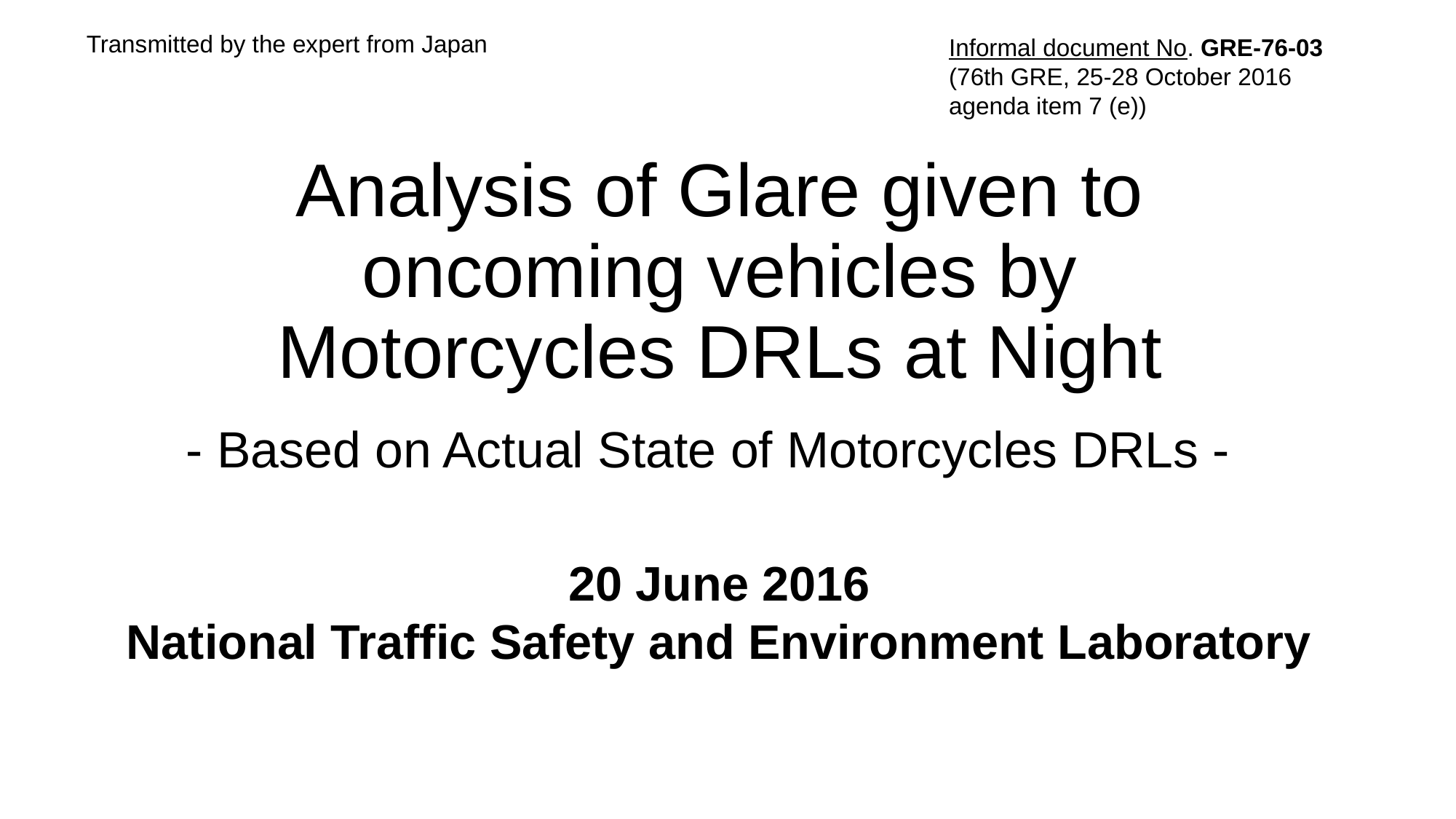

Transmitted by the expert from Japan
Informal document No. GRE-76-03
(76th GRE, 25-28 October 2016
agenda item 7 (e))
# Analysis of Glare given to oncoming vehicles by Motorcycles DRLs at Night - Based on Actual State of Motorcycles DRLs -
20 June 2016
National Traffic Safety and Environment Laboratory